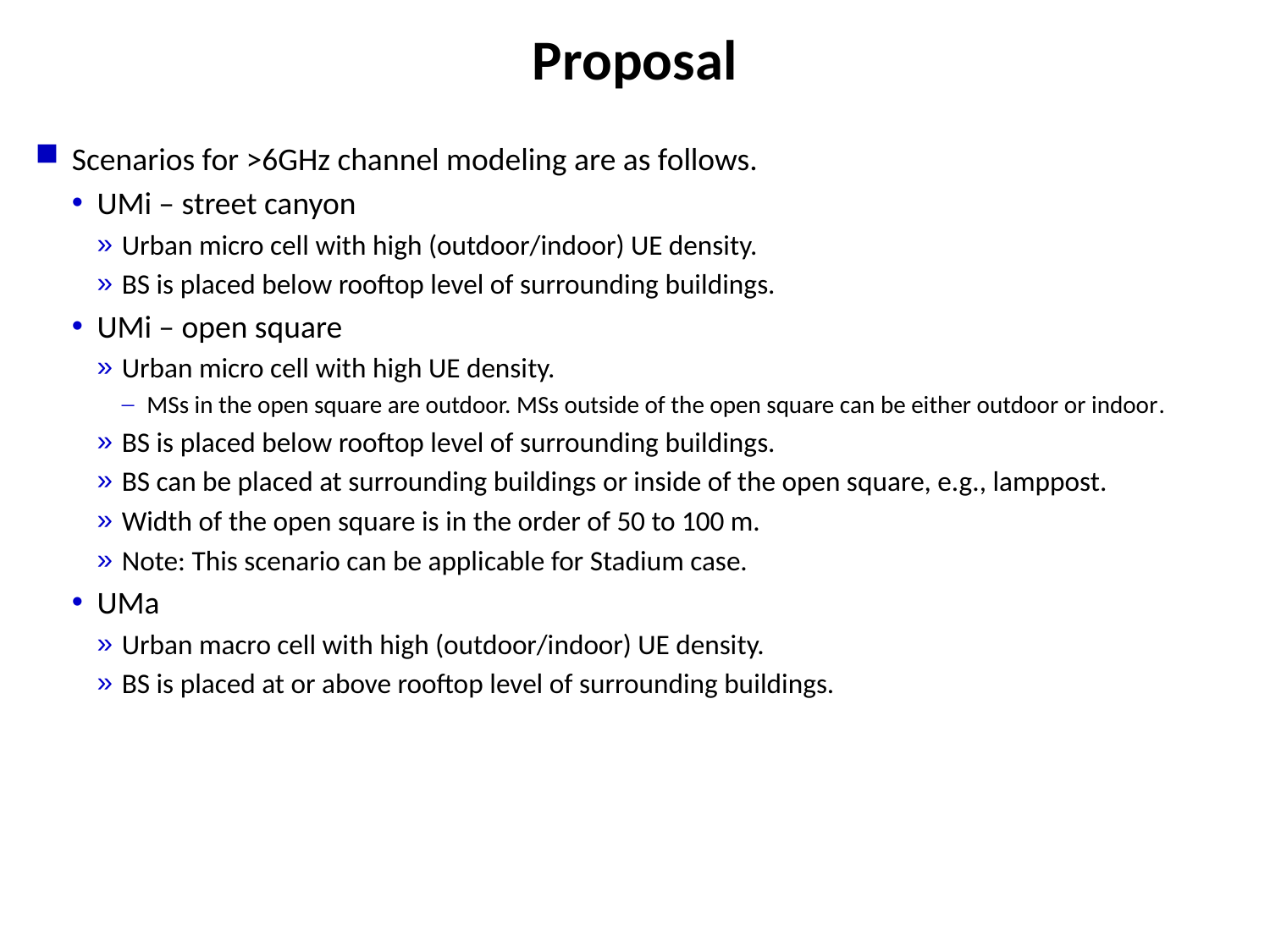

# Proposal
Scenarios for >6GHz channel modeling are as follows.
UMi – street canyon
Urban micro cell with high (outdoor/indoor) UE density.
BS is placed below rooftop level of surrounding buildings.
UMi – open square
Urban micro cell with high UE density.
MSs in the open square are outdoor. MSs outside of the open square can be either outdoor or indoor.
BS is placed below rooftop level of surrounding buildings.
BS can be placed at surrounding buildings or inside of the open square, e.g., lamppost.
Width of the open square is in the order of 50 to 100 m.
Note: This scenario can be applicable for Stadium case.
UMa
Urban macro cell with high (outdoor/indoor) UE density.
BS is placed at or above rooftop level of surrounding buildings.